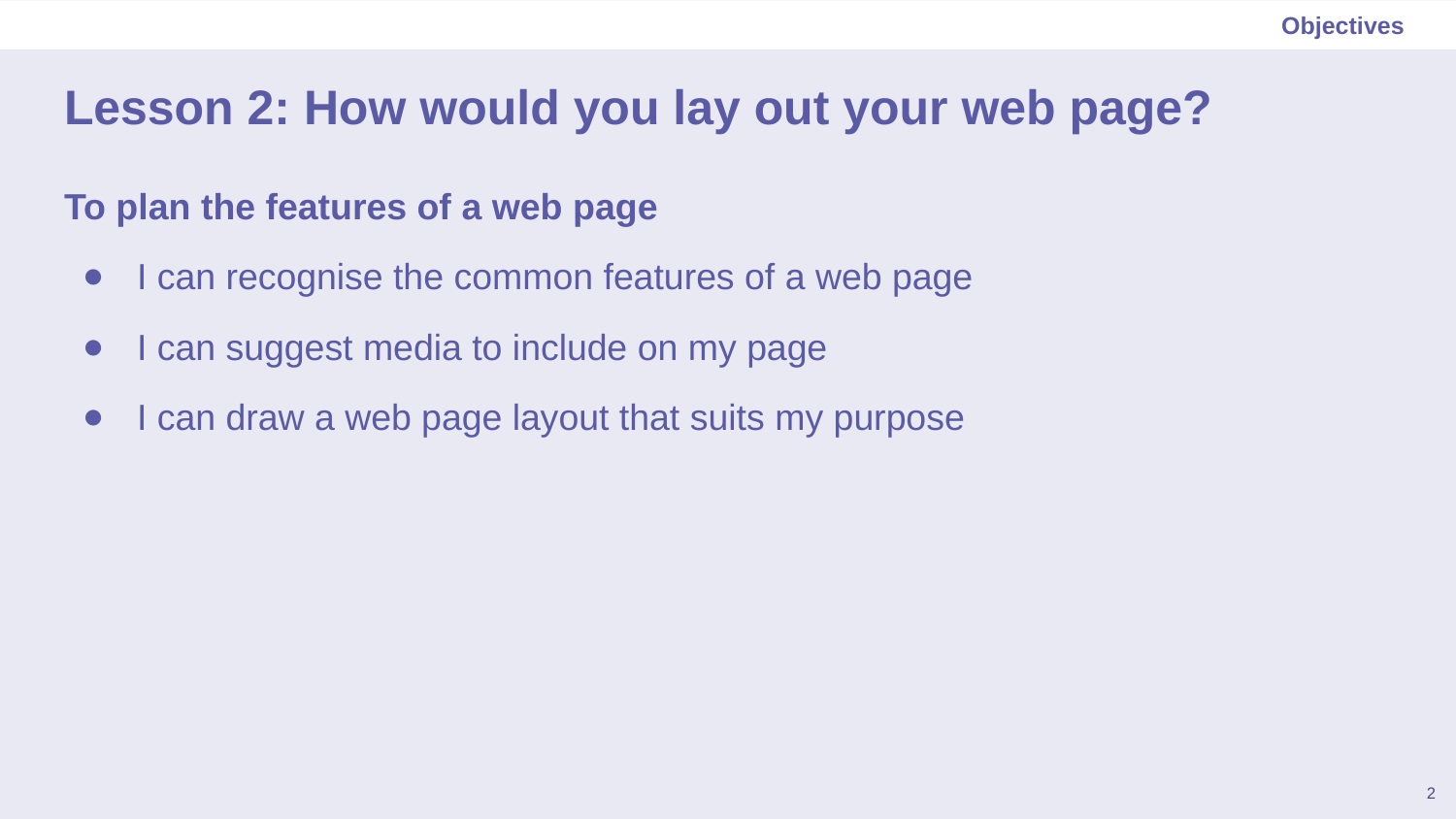

Objectives
# Lesson 2: How would you lay out your web page?
To plan the features of a web page
I can recognise the common features of a web page
I can suggest media to include on my page
I can draw a web page layout that suits my purpose

2